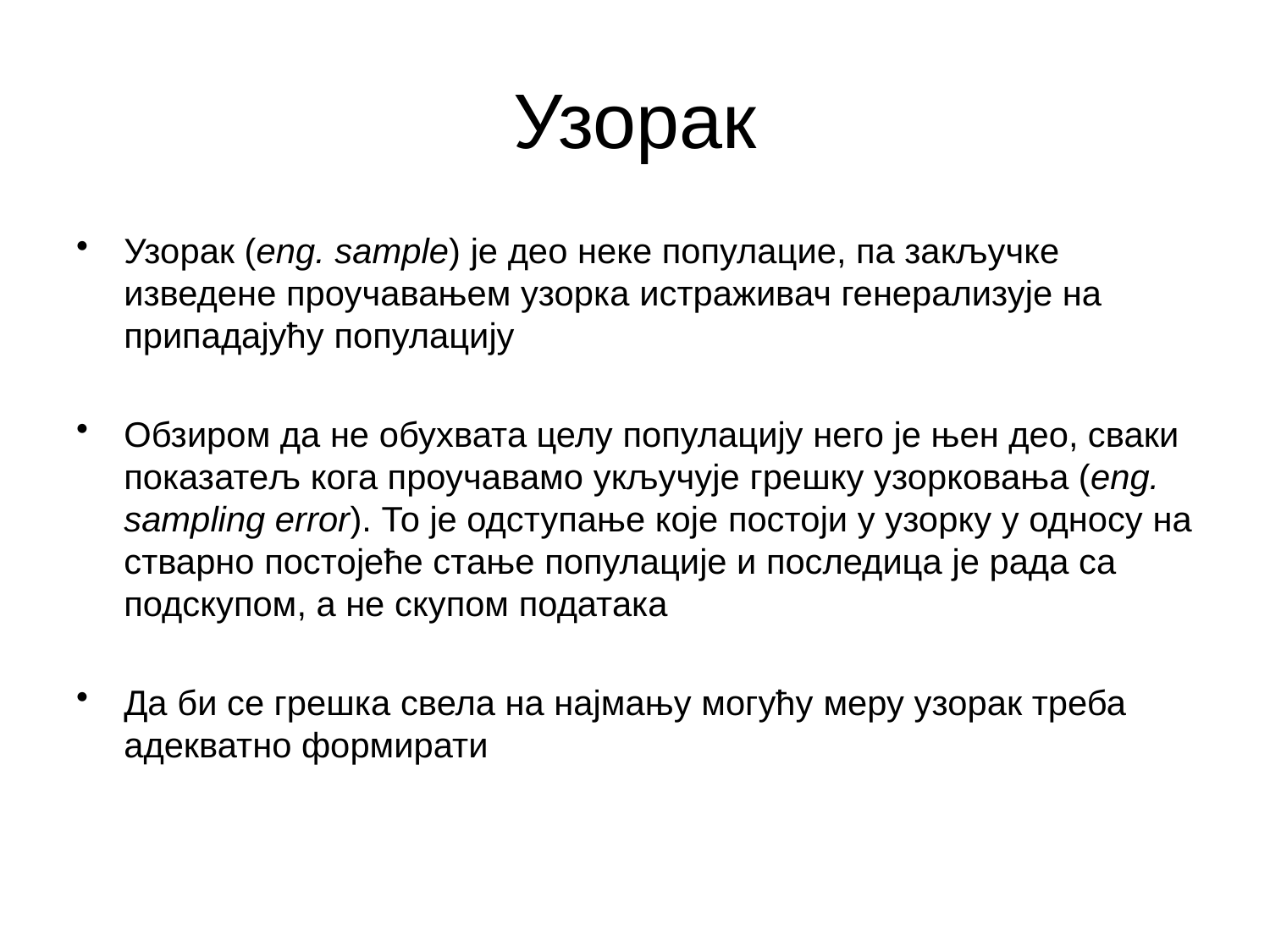

# Узорак
Узорак (eng. sample) је део неке популацие, па закључке изведене проучавањем узорка истраживач генерализује на припадајућу популацију

Обзиром да не обухвата целу популацију него је њен део, сваки показатељ кога проучавамо укључује грешку узорковања (eng. sampling error). То је одступање које постоји у узорку у односу на стварно постојеће стање популације и последица је рада са подскупом, а не скупом података

Да би се грешка свела на најмању могућу меру узорак треба адекватно формирати